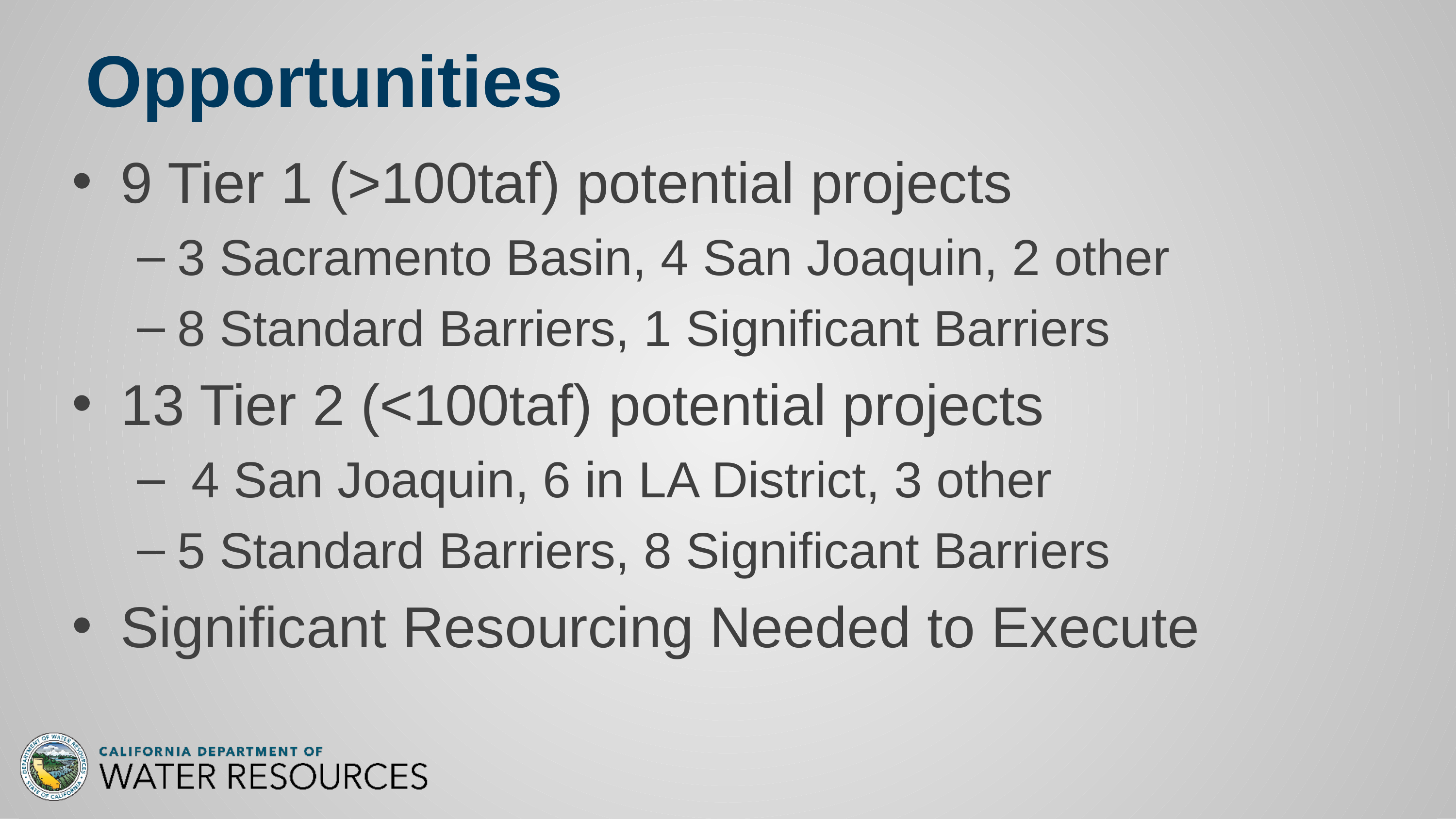

# Opportunities
9 Tier 1 (>100taf) potential projects
3 Sacramento Basin, 4 San Joaquin, 2 other
8 Standard Barriers, 1 Significant Barriers
13 Tier 2 (<100taf) potential projects
 4 San Joaquin, 6 in LA District, 3 other
5 Standard Barriers, 8 Significant Barriers
Significant Resourcing Needed to Execute